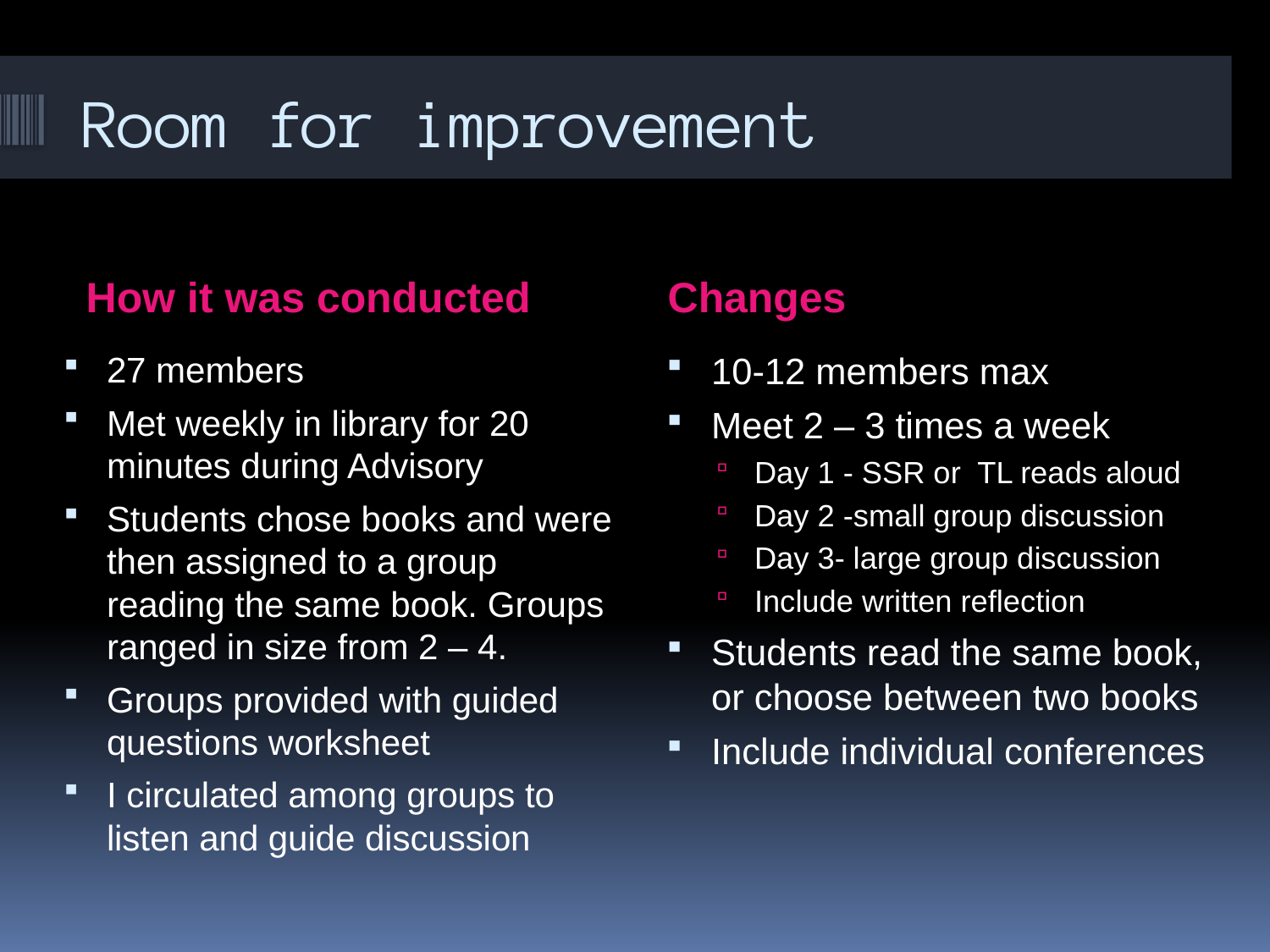

# Room for improvement
How it was conducted
Changes
27 members
Met weekly in library for 20 minutes during Advisory
Students chose books and were then assigned to a group reading the same book. Groups ranged in size from 2 – 4.
Groups provided with guided questions worksheet
I circulated among groups to listen and guide discussion

10-12 members max
Meet 2 – 3 times a week
Day 1 - SSR or  TL reads aloud
Day 2 -small group discussion
Day 3- large group discussion
Include written reflection
Students read the same book, or choose between two books
Include individual conferences